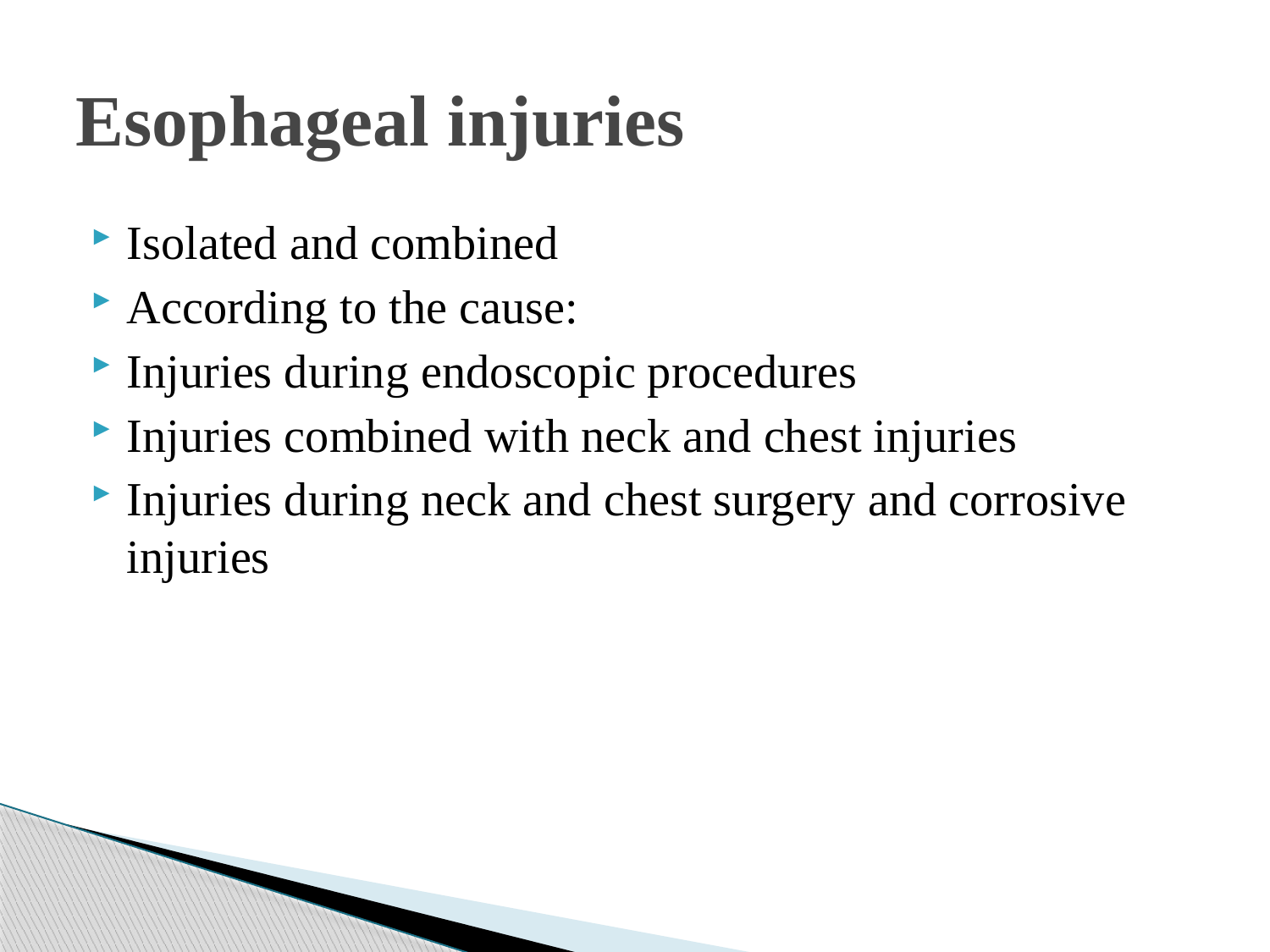

# Esophageal injuries
Isolated and combined
According to the cause:
Injuries during endoscopic procedures
Injuries combined with neck and chest injuries
Injuries during neck and chest surgery and corrosive injuries